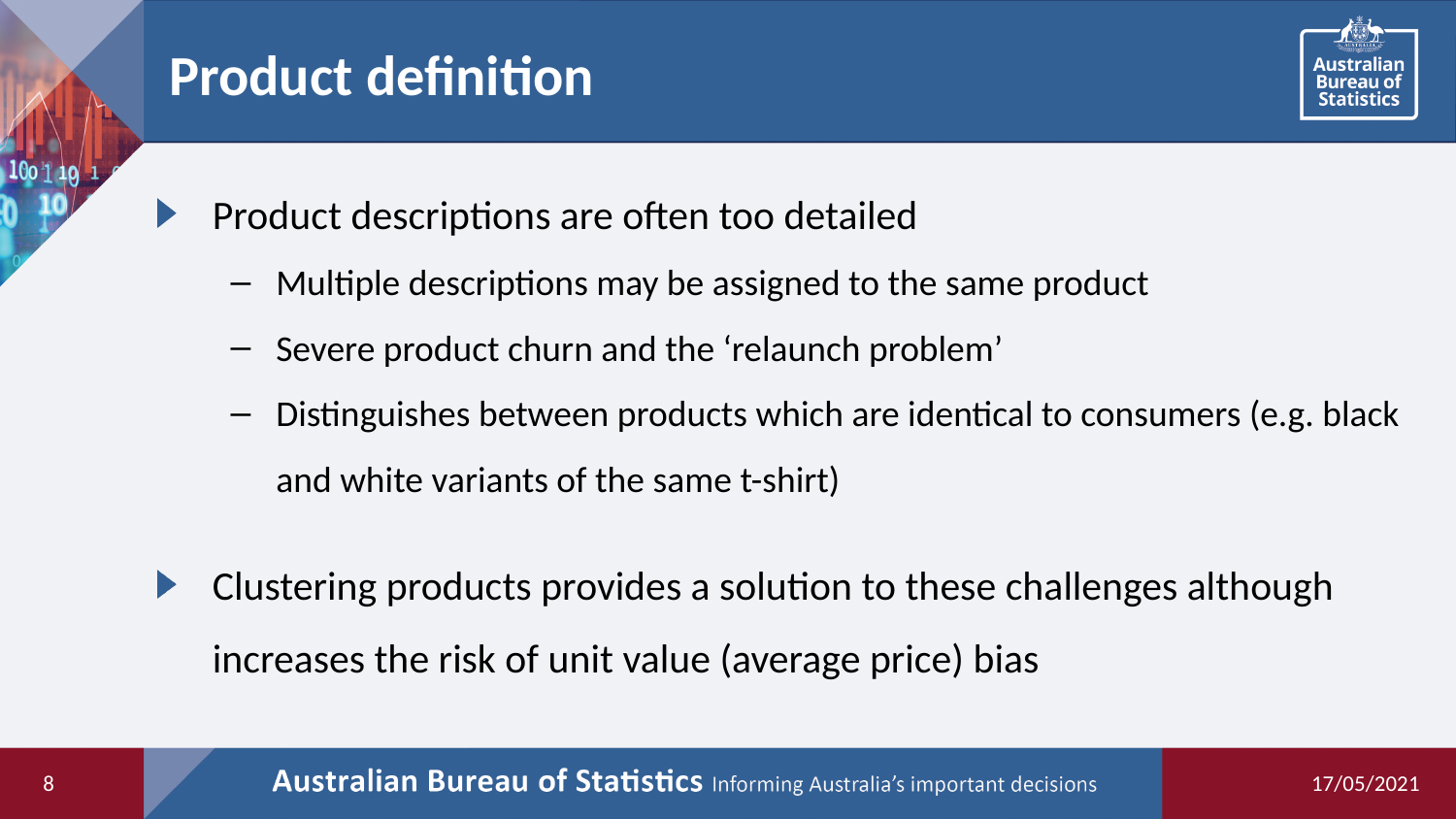

# Product definition
Product descriptions are often too detailed
Multiple descriptions may be assigned to the same product
Severe product churn and the ‘relaunch problem’
Distinguishes between products which are identical to consumers (e.g. black and white variants of the same t-shirt)

Clustering products provides a solution to these challenges although increases the risk of unit value (average price) bias
8
17/05/2021